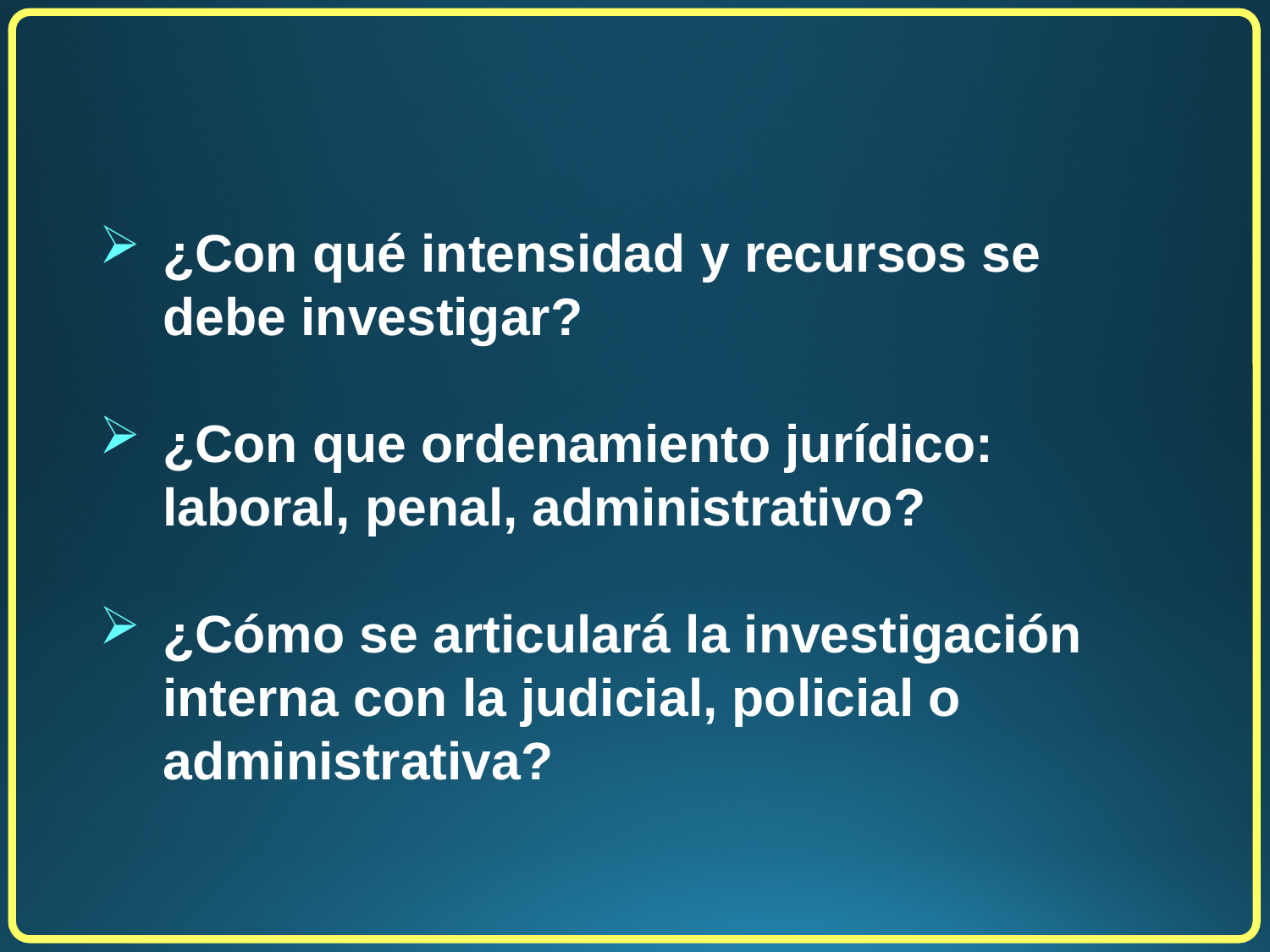

¿Con qué intensidad y recursos se debe investigar?

¿Con que ordenamiento jurídico: laboral, penal, administrativo?

¿Cómo se articulará la investigación interna con la judicial, policial o administrativa?